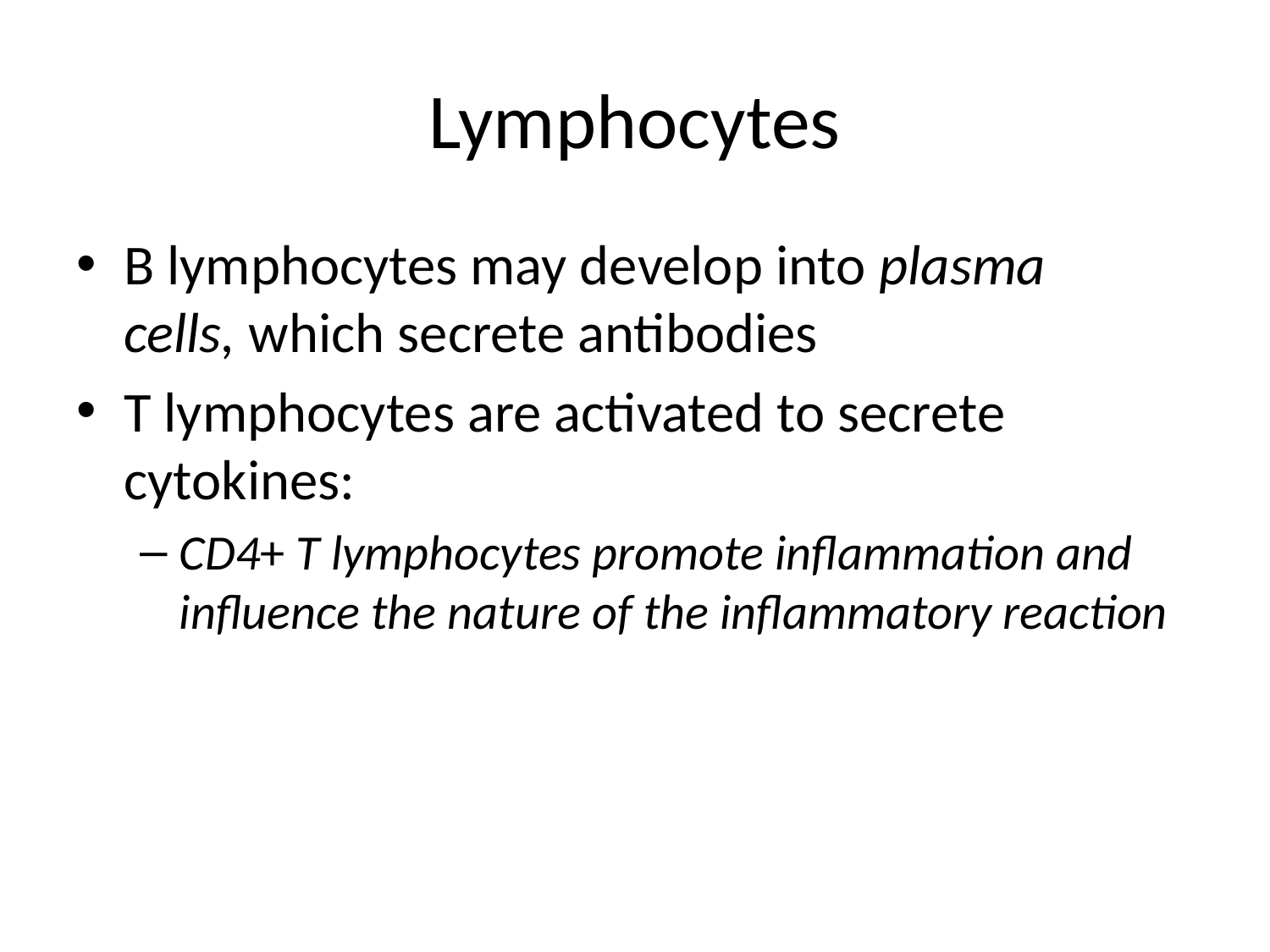

# Lymphocytes
B lymphocytes may develop into plasma cells, which secrete antibodies
T lymphocytes are activated to secrete cytokines:
CD4+ T lymphocytes promote inflammation and influence the nature of the inflammatory reaction